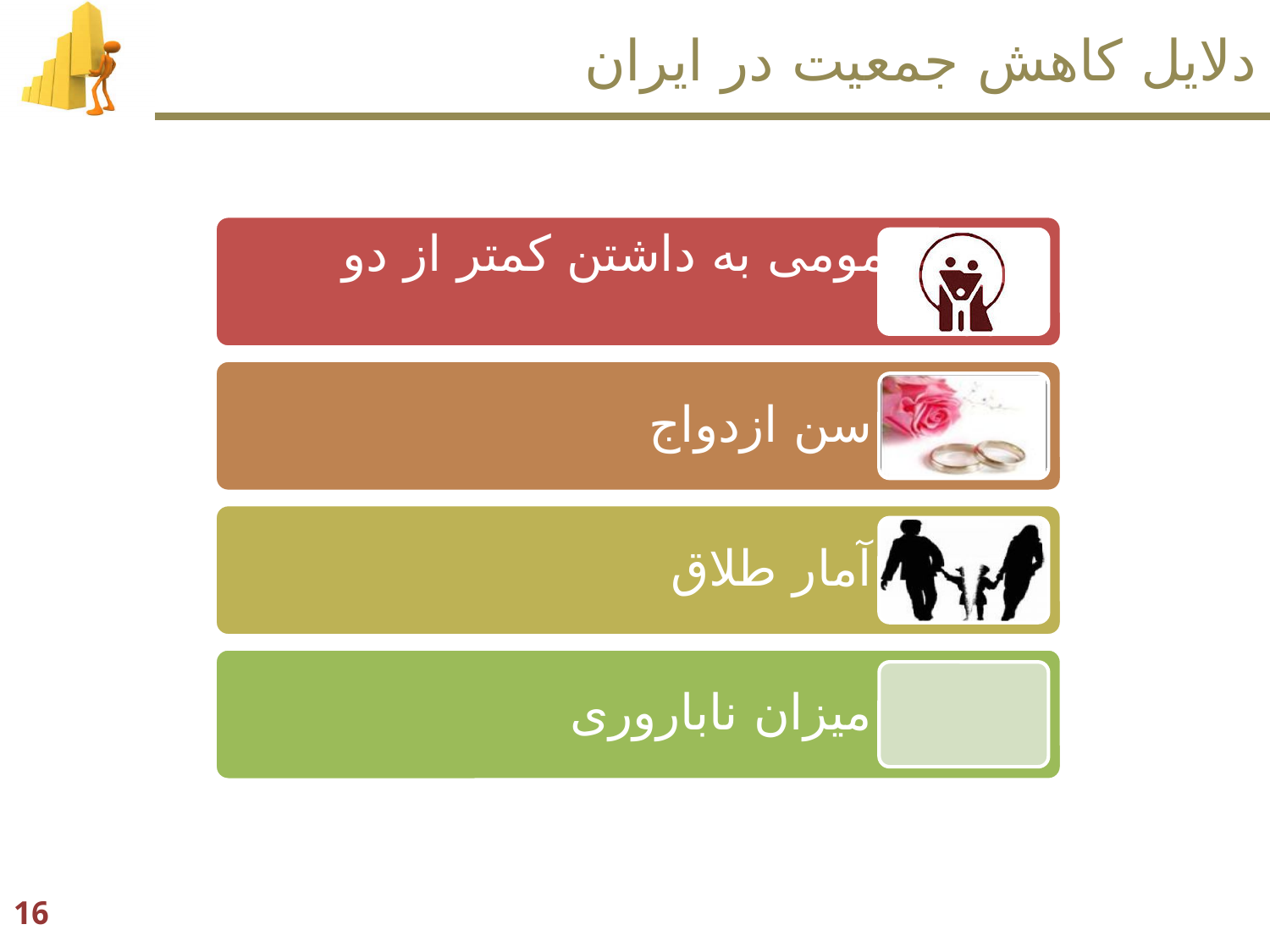

# دلایل کاهش جمعیت در ایران
تمایل عمومی به داشتن کمتر از دو فرزند
افزایش سن ازدواج
افزایش آمار طلاق
افزایش میزان ناباروری